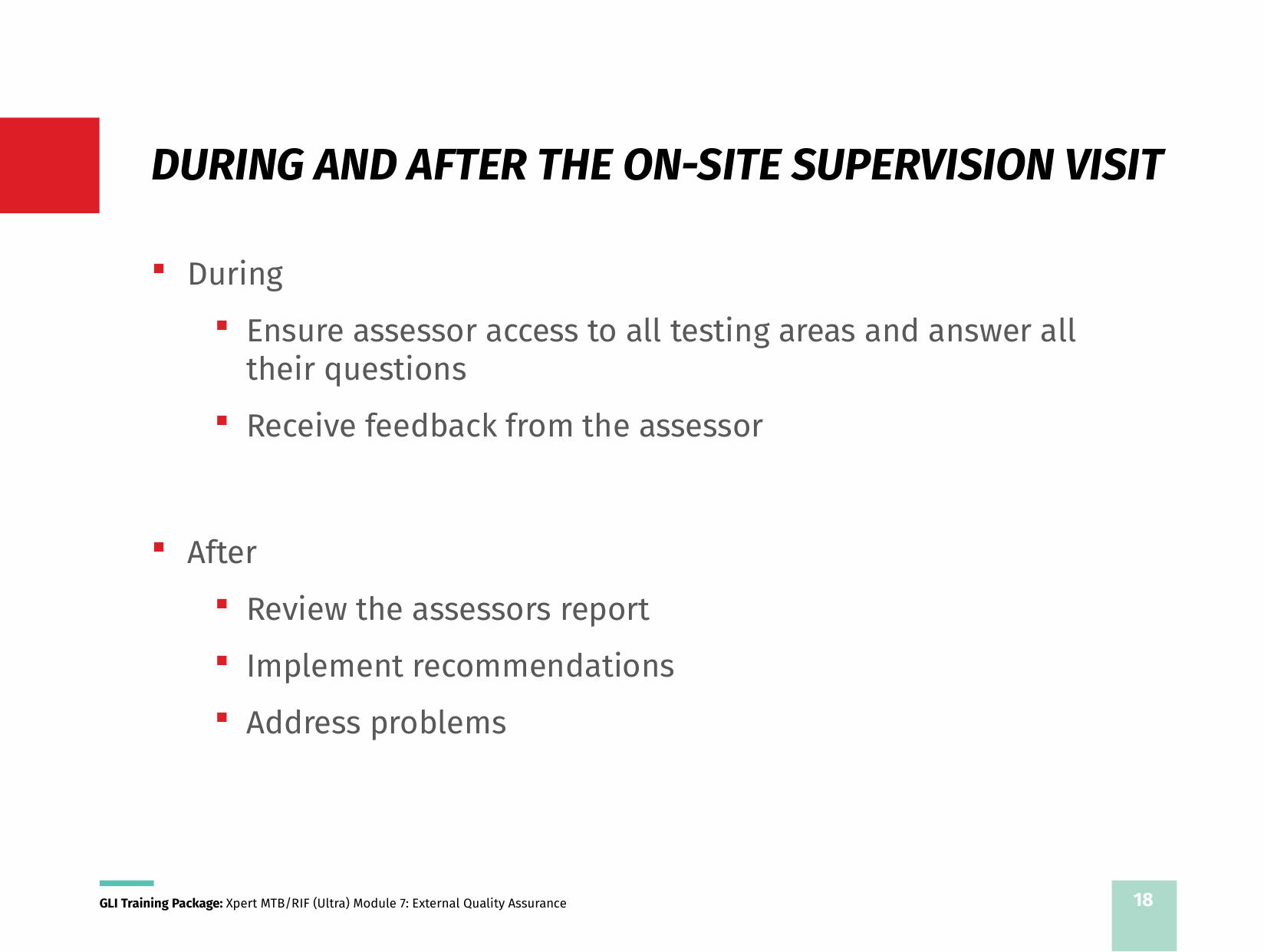

# DURING AND AFTER THE ON-SITE SUPERVISION VISIT
During
Ensure assessor access to all testing areas and answer all their questions
Receive feedback from the assessor

After
Review the assessors report
Implement recommendations
Address problems